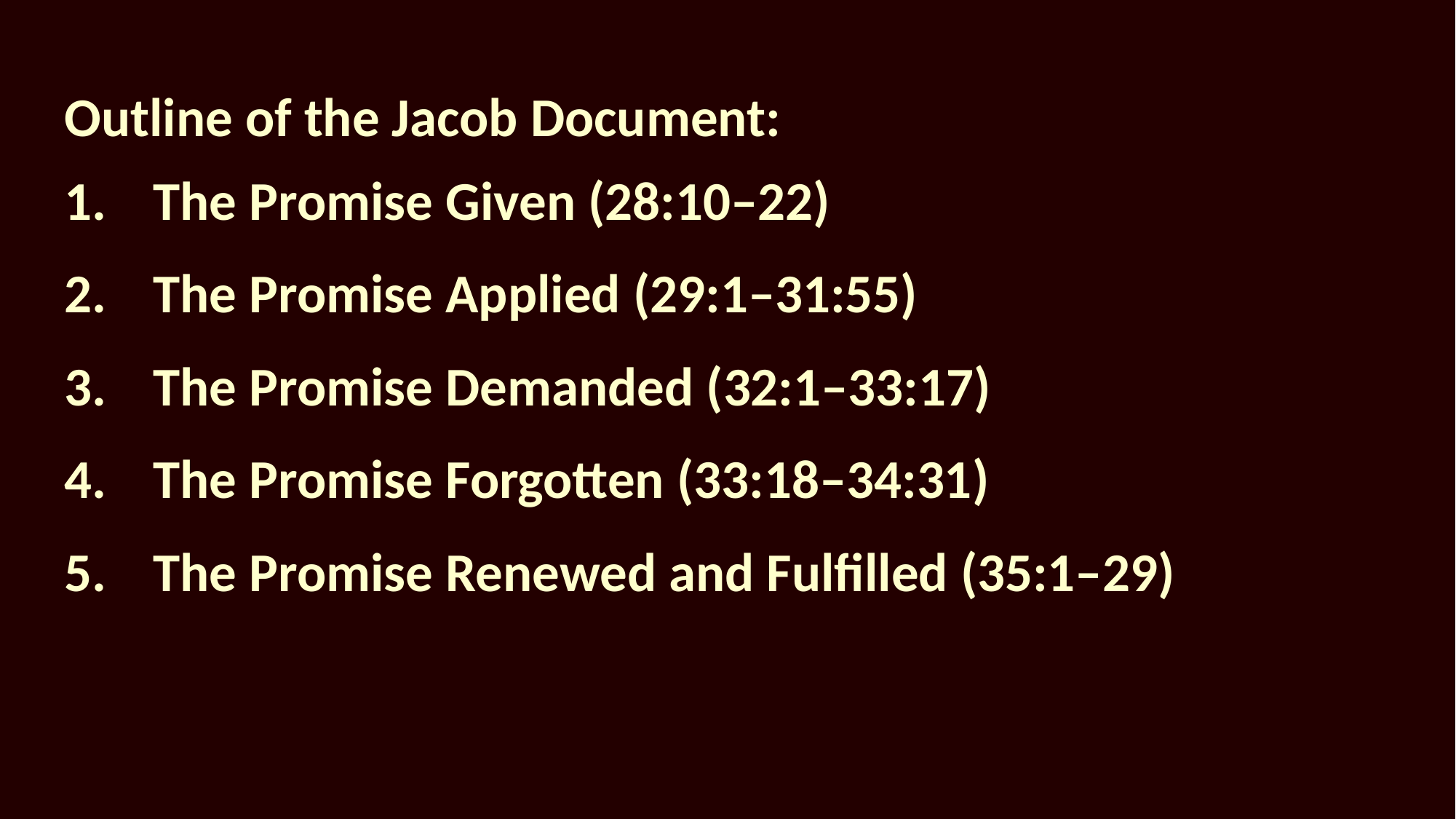

Outline of the Jacob Document:
The Promise Given (28:10–22)
The Promise Applied (29:1–31:55)
The Promise Demanded (32:1–33:17)
The Promise Forgotten (33:18–34:31)
The Promise Renewed and Fulfilled (35:1–29)